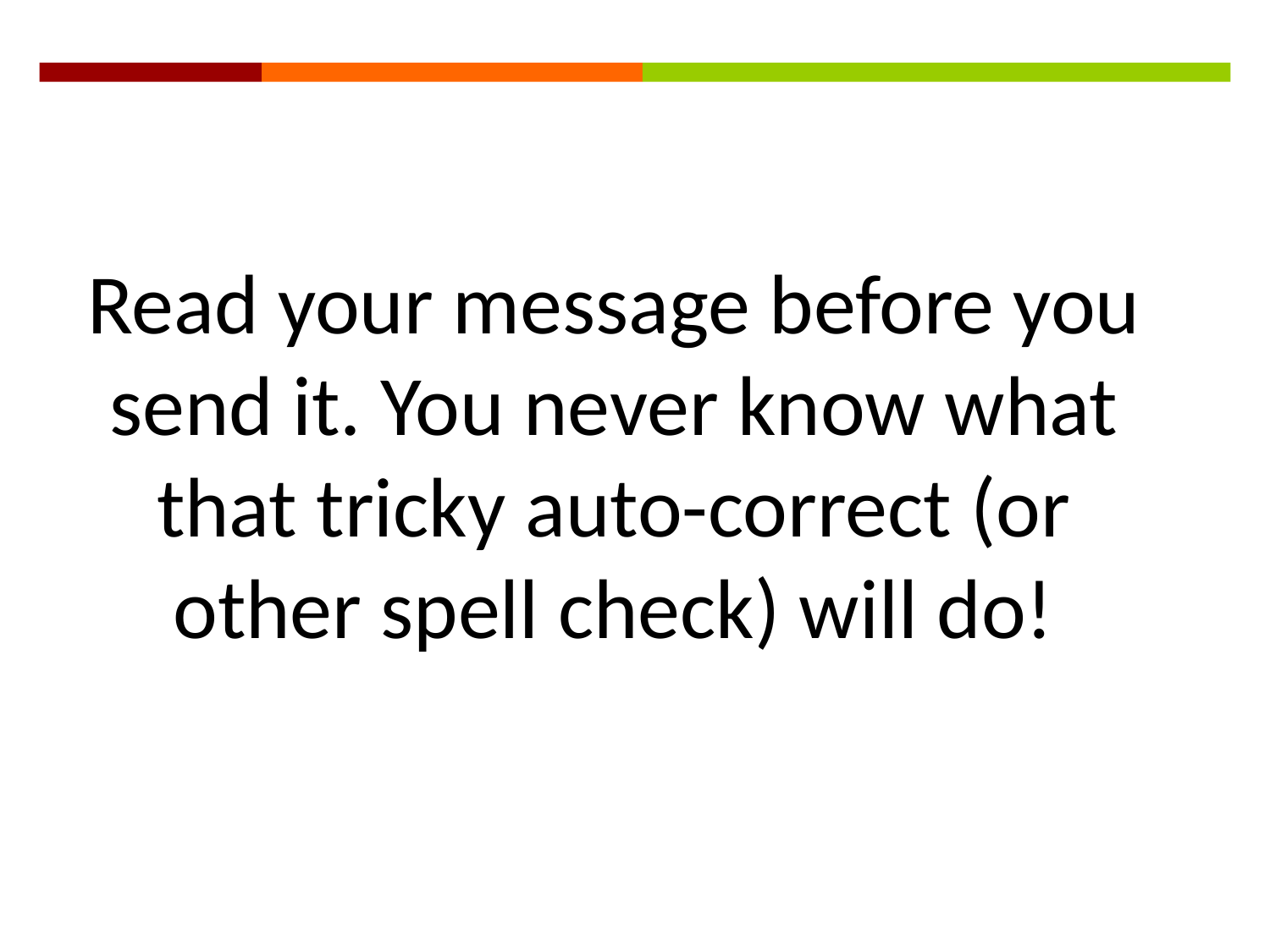

Read your message before you send it. You never know what that tricky auto-correct (or other spell check) will do!